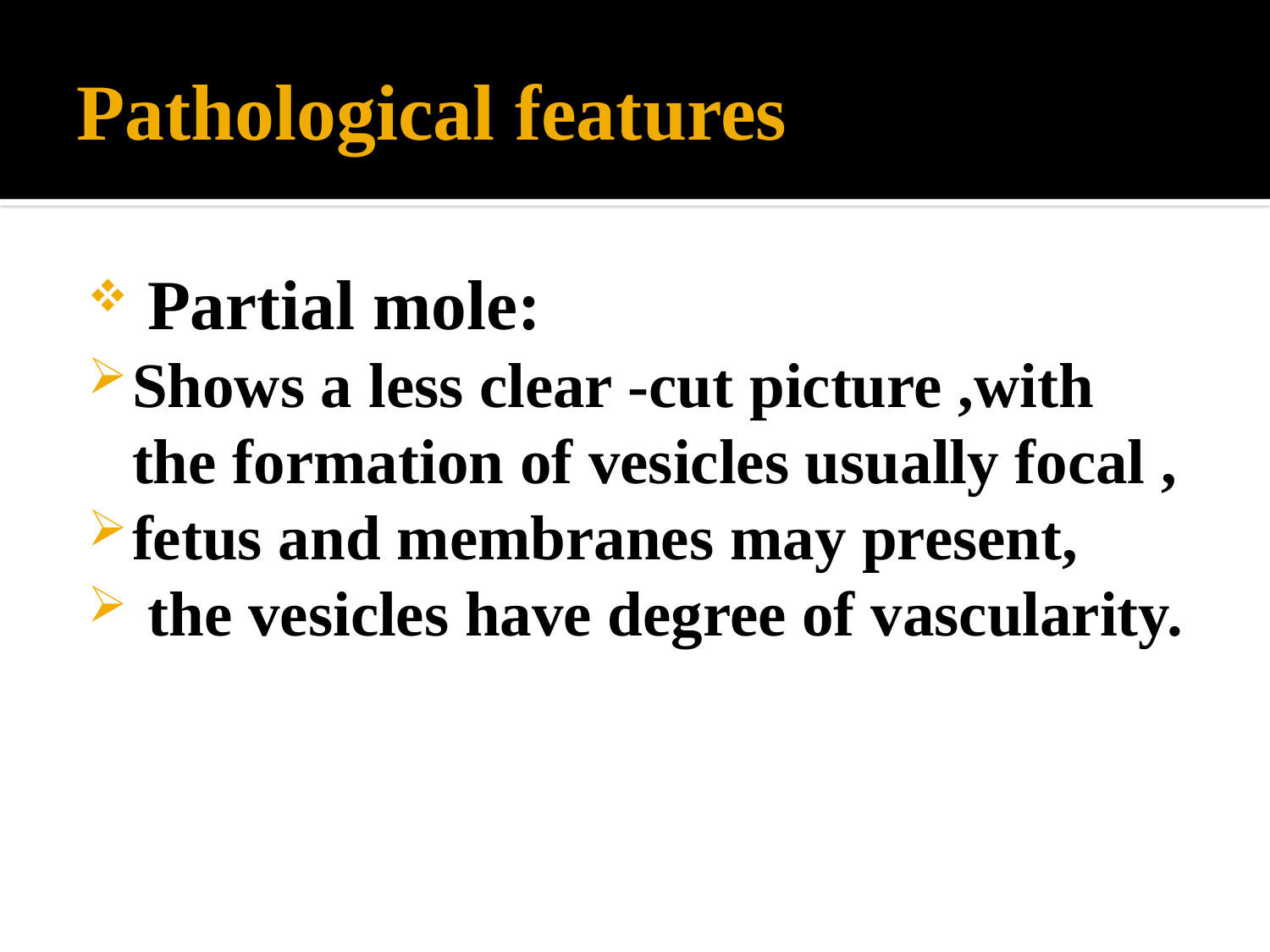

# Pathological features
 Partial mole:
Shows a less clear -cut picture ,with the formation of vesicles usually focal ,
fetus and membranes may present,
 the vesicles have degree of vascularity.